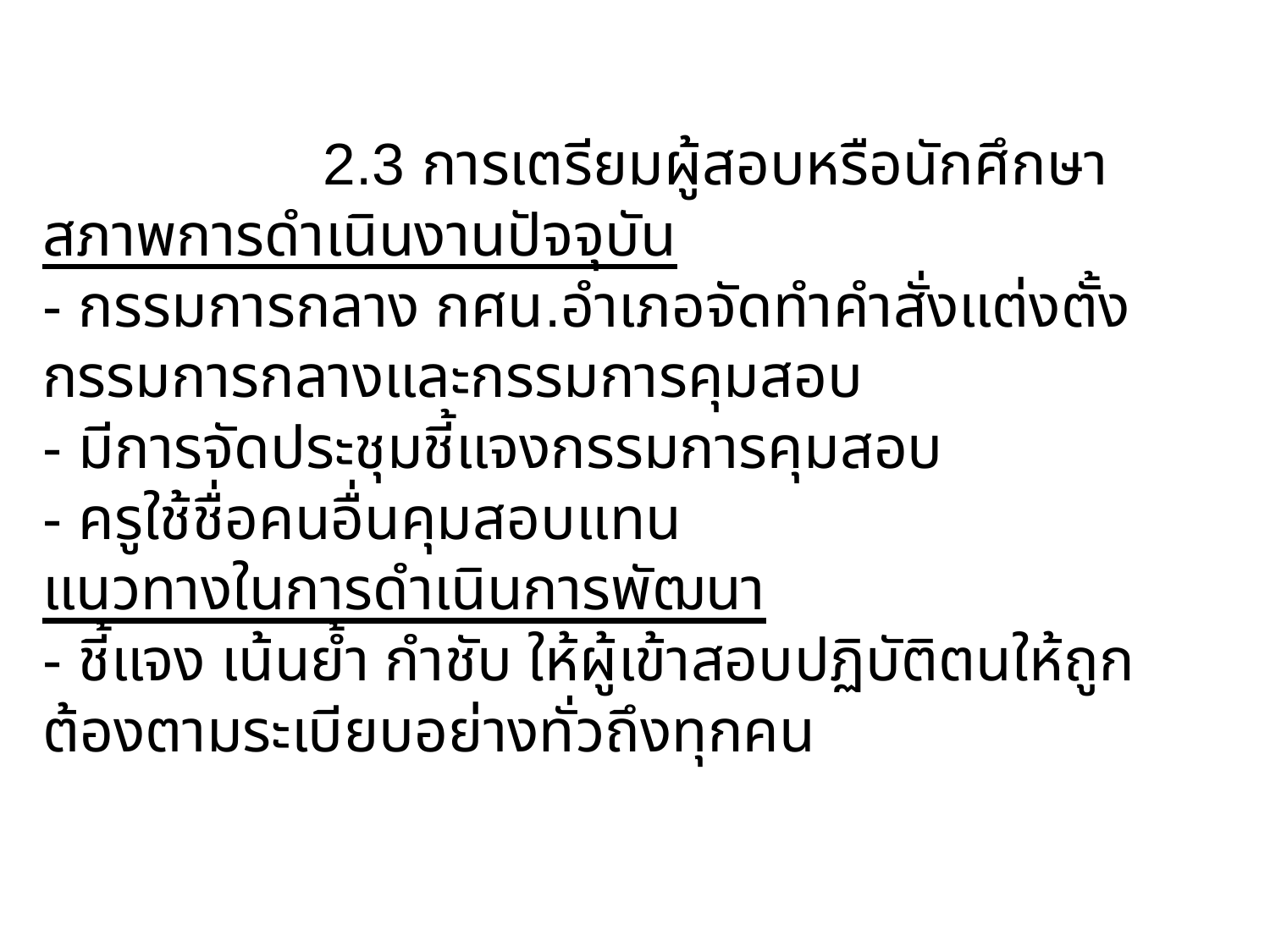

# 2.3 การเตรียมผู้สอบหรือนักศึกษา สภาพการดำเนินงานปัจจุบัน - กรรมการกลาง กศน.อำเภอจัดทำคำสั่งแต่งตั้งกรรมการกลางและกรรมการคุมสอบ - มีการจัดประชุมชี้แจงกรรมการคุมสอบ - ครูใช้ชื่อคนอื่นคุมสอบแทน แนวทางในการดำเนินการพัฒนา - ชี้แจง เน้นย้ำ กำชับ ให้ผู้เข้าสอบปฏิบัติตนให้ถูกต้องตามระเบียบอย่างทั่วถึงทุกคน